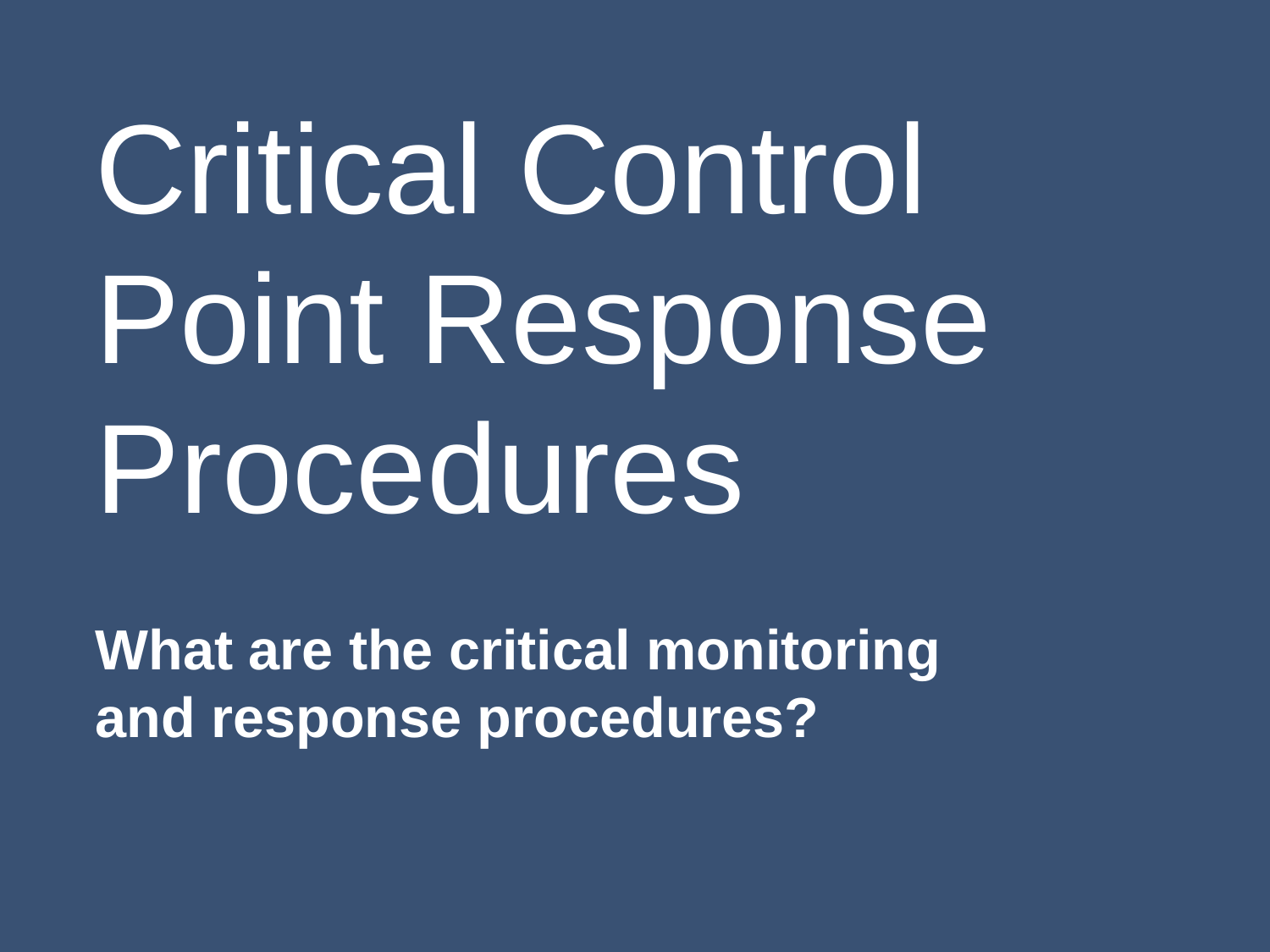

# Critical Control Point Response Procedures
Critical Control Point Response Procedures
What are the critical monitoring and response procedures?